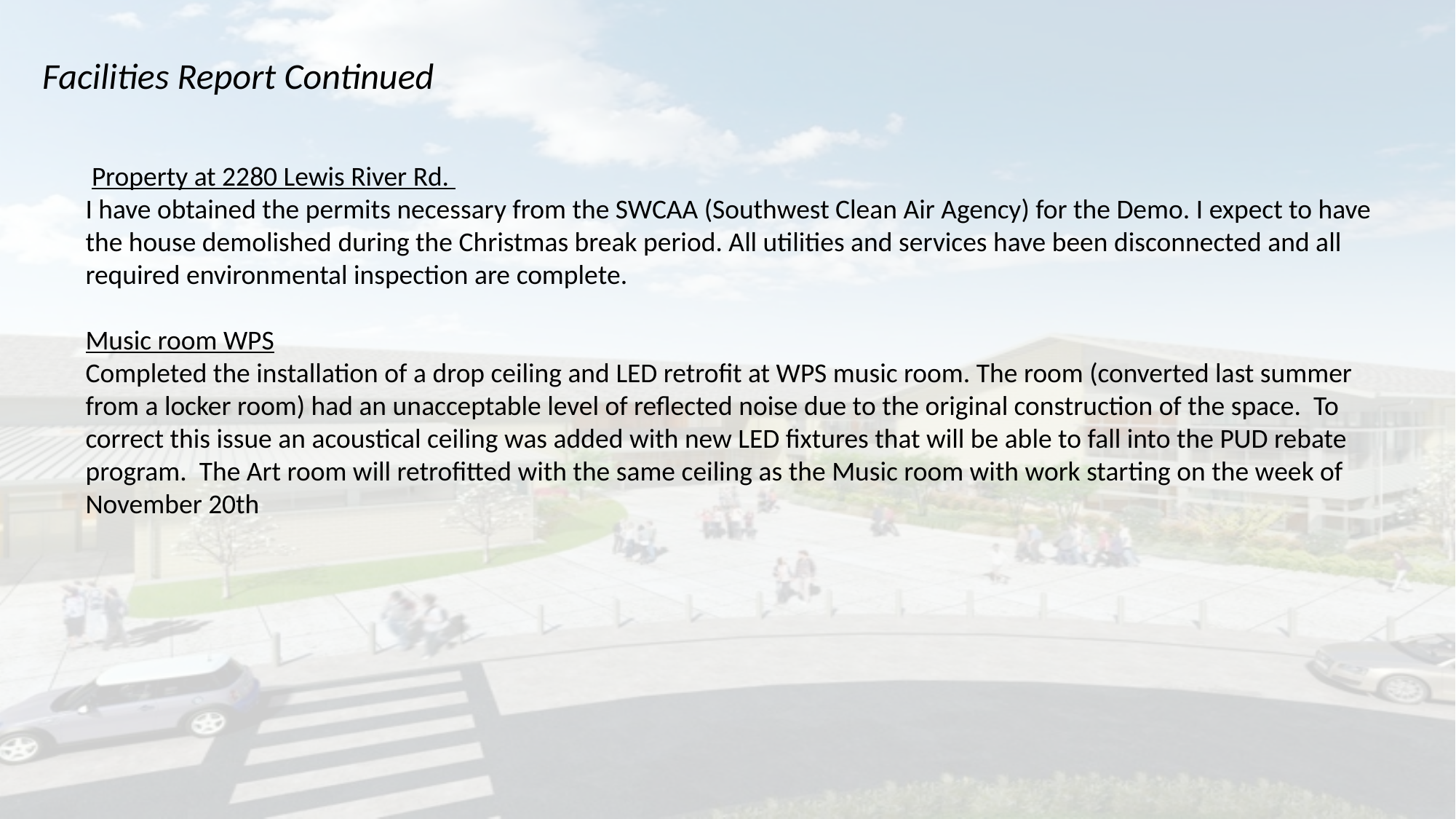

Facilities Report Continued
 Property at 2280 Lewis River Rd.
I have obtained the permits necessary from the SWCAA (Southwest Clean Air Agency) for the Demo. I expect to have the house demolished during the Christmas break period. All utilities and services have been disconnected and all required environmental inspection are complete.

Music room WPS
Completed the installation of a drop ceiling and LED retrofit at WPS music room. The room (converted last summer from a locker room) had an unacceptable level of reflected noise due to the original construction of the space.  To correct this issue an acoustical ceiling was added with new LED fixtures that will be able to fall into the PUD rebate program.  The Art room will retrofitted with the same ceiling as the Music room with work starting on the week of November 20th